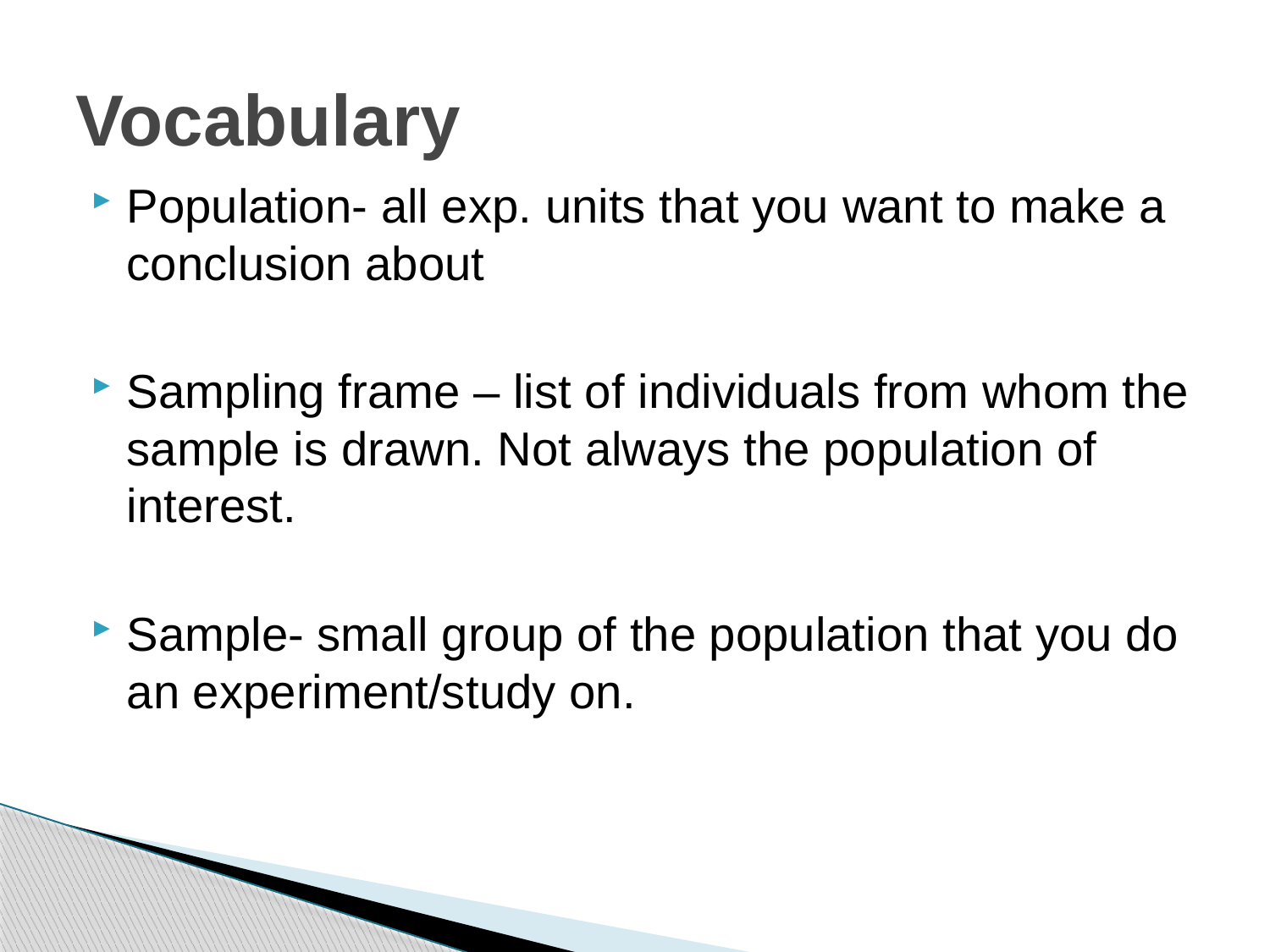

# Vocabulary
Population- all exp. units that you want to make a conclusion about

Sampling frame – list of individuals from whom the sample is drawn. Not always the population of interest.

Sample- small group of the population that you do an experiment/study on.